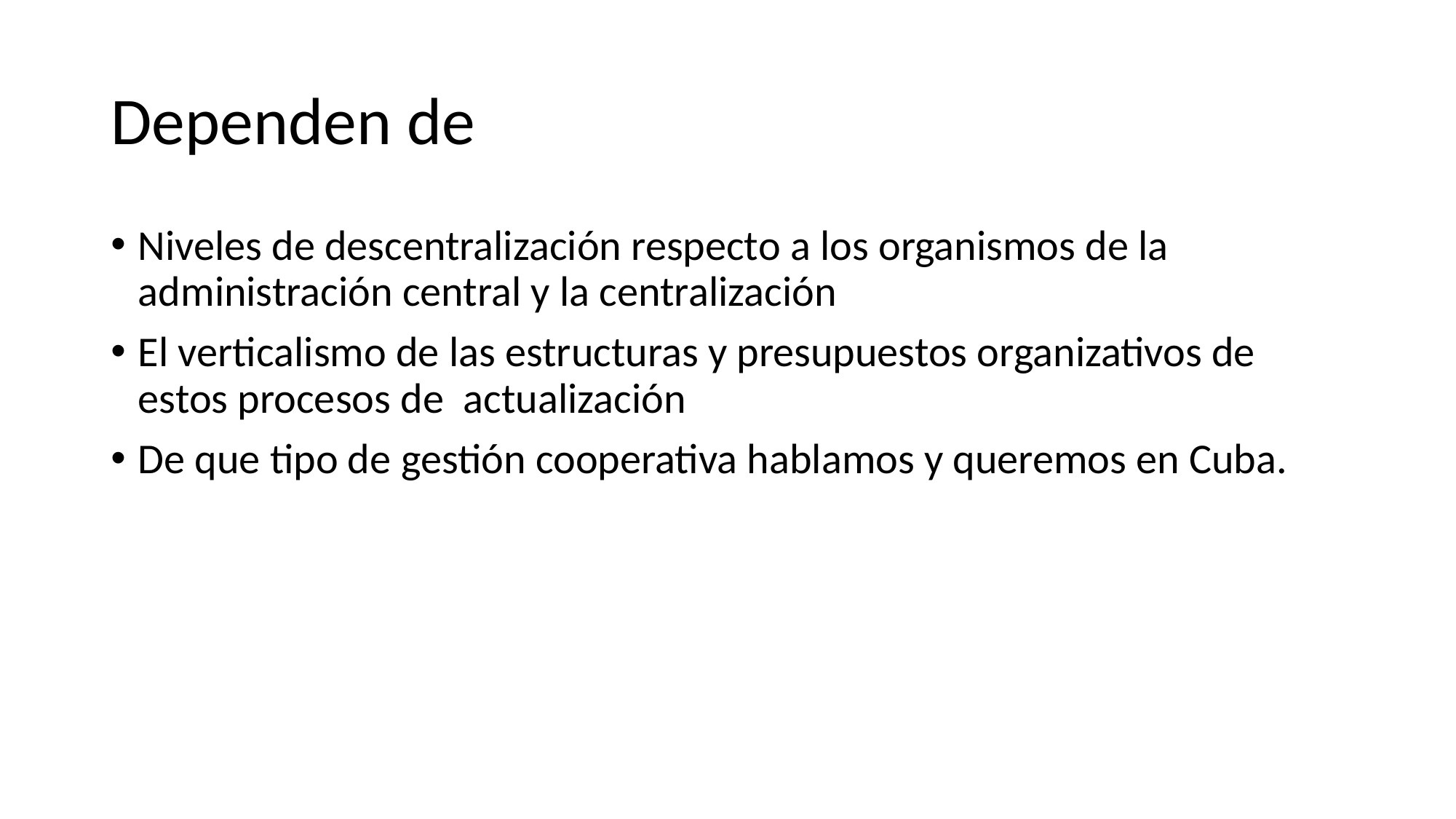

# Dependen de
Niveles de descentralización respecto a los organismos de la administración central y la centralización
El verticalismo de las estructuras y presupuestos organizativos de estos procesos de  actualización
De que tipo de gestión cooperativa hablamos y queremos en Cuba.